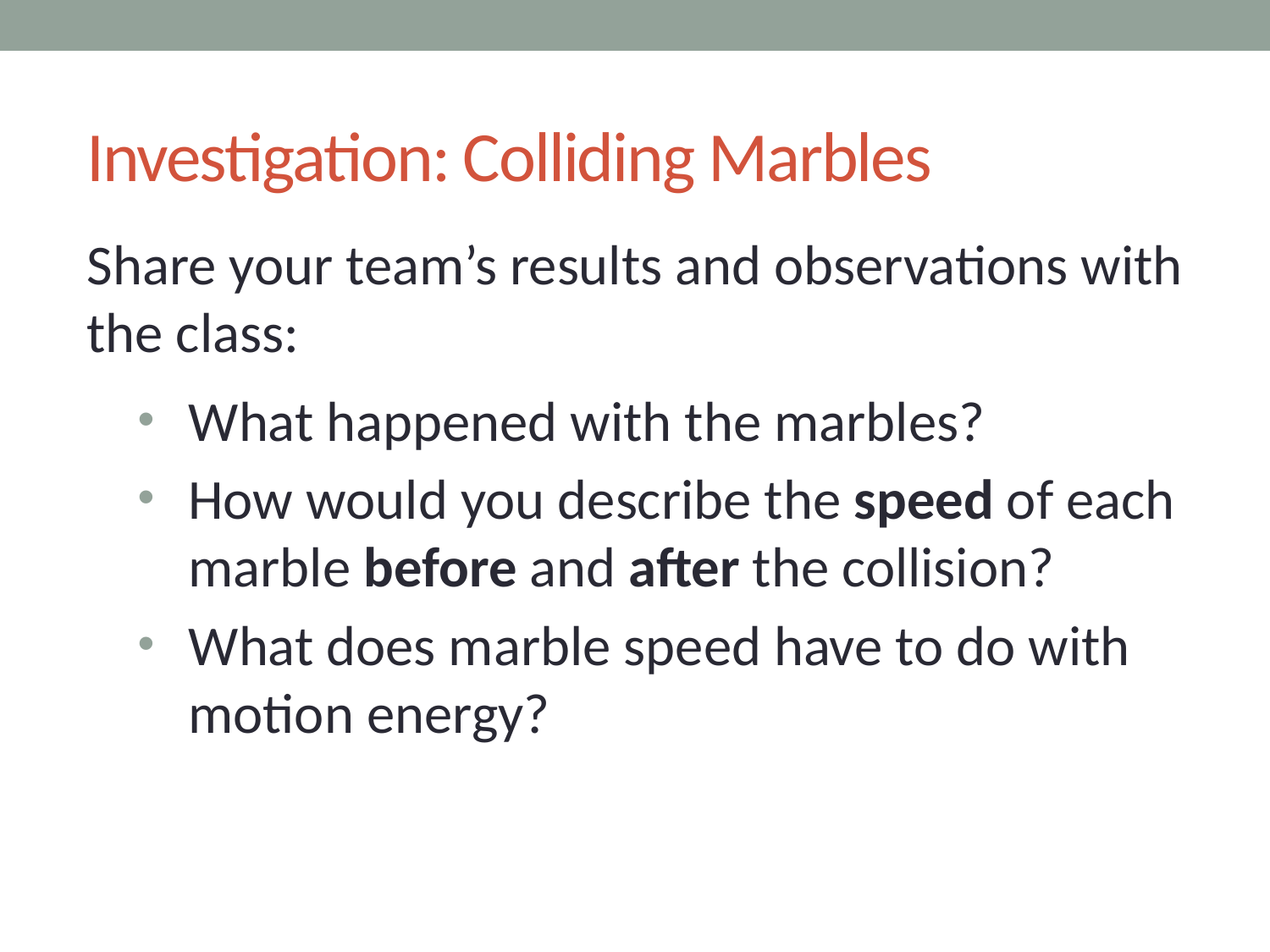

# Investigation: Colliding Marbles
Share your team’s results and observations with the class:
What happened with the marbles?
How would you describe the speed of each marble before and after the collision?
What does marble speed have to do with motion energy?